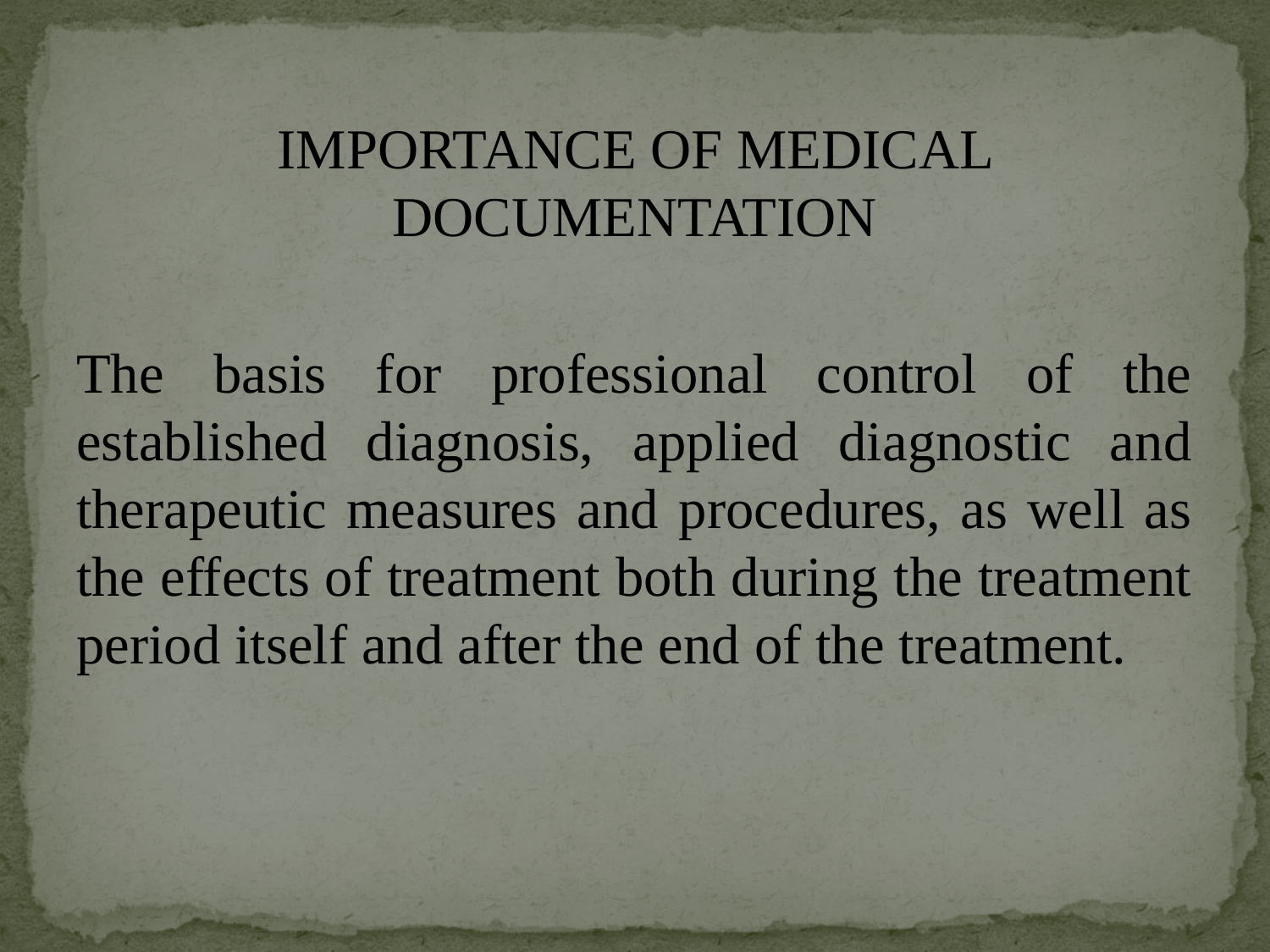

IMPORTANCE OF MEDICAL DOCUMENTATION

The basis for professional control of the established diagnosis, applied diagnostic and therapeutic measures and procedures, as well as the effects of treatment both during the treatment period itself and after the end of the treatment.